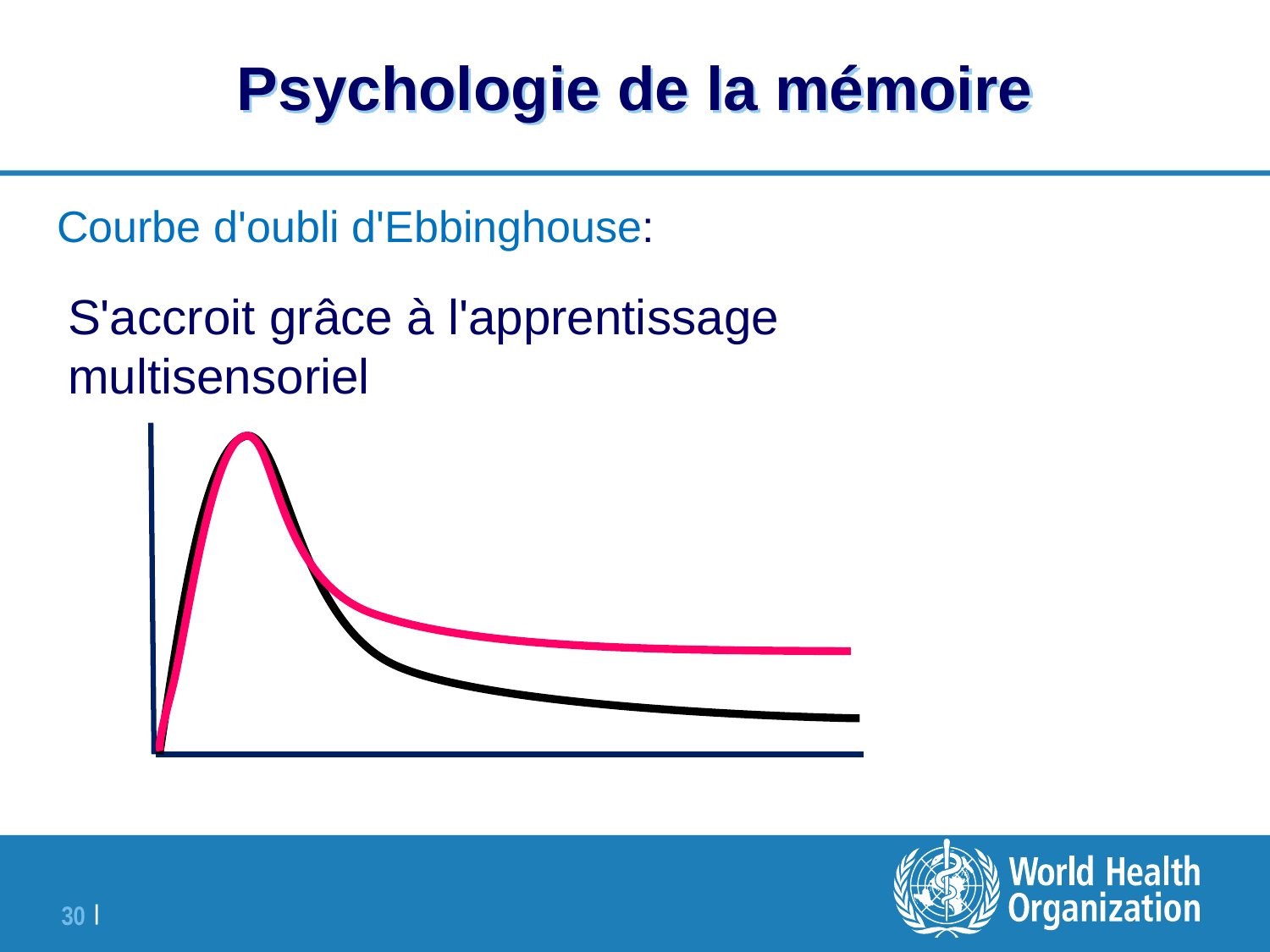

# Psychologie de la mémoire
Courbe d'oubli d'Ebbinghouse:
S'accroit grâce à l'apprentissage multisensoriel